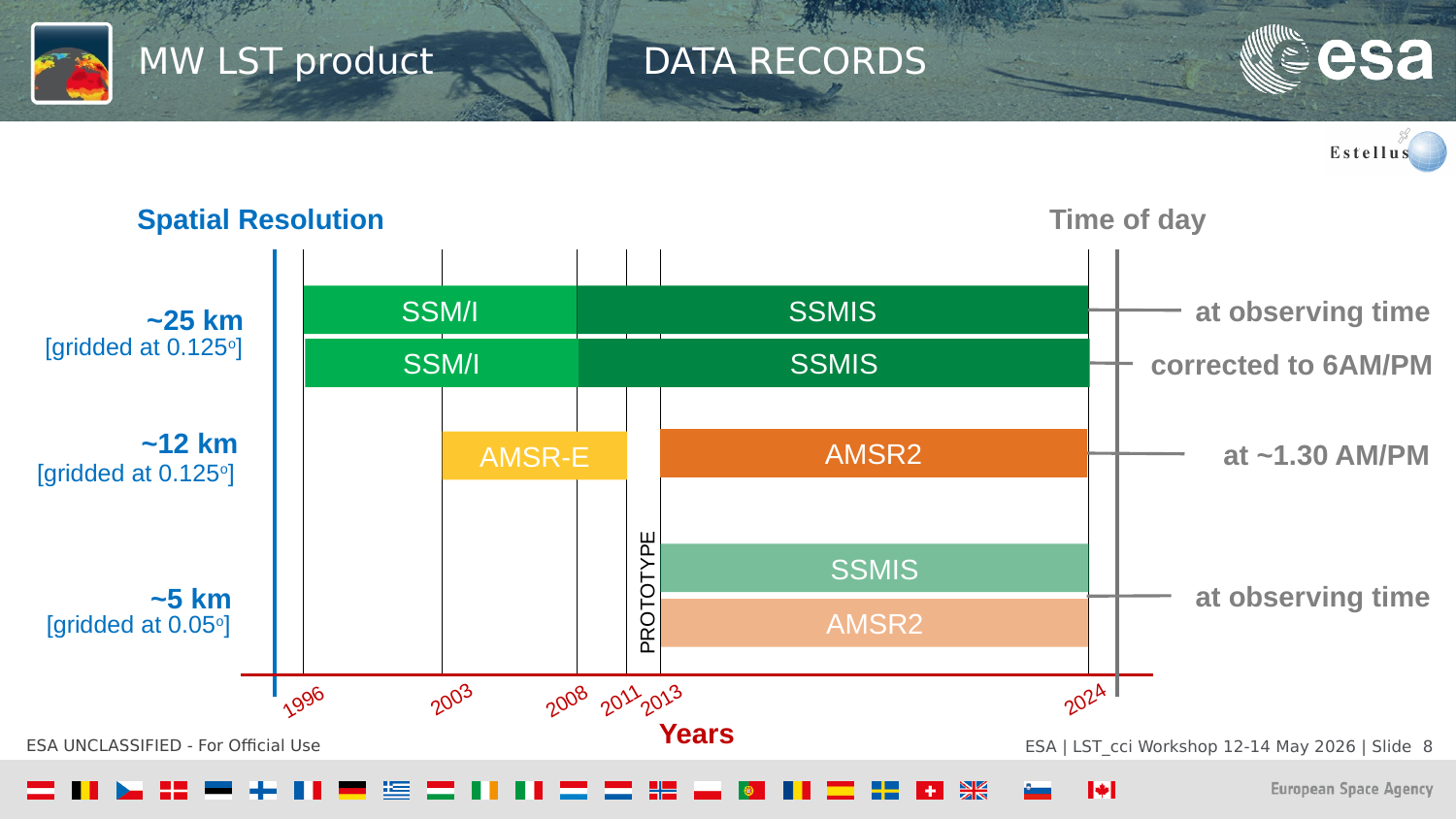

# MW LST product                  DATA RECORDS
Time of day
Spatial Resolution
SSMIS
SSM/I
at observing time
~25 km
[gridded at 0.125o]
SSMIS
SSM/I
corrected to 6AM/PM
~12 km
AMSR2
at ~1.30 AM/PM
AMSR-E
[gridded at 0.125o]
SSMIS
at observing time
PROTOTYPE
~5 km
AMSR2
[gridded at 0.05o]
2024
2003
2013
2011
2008
1996
Years